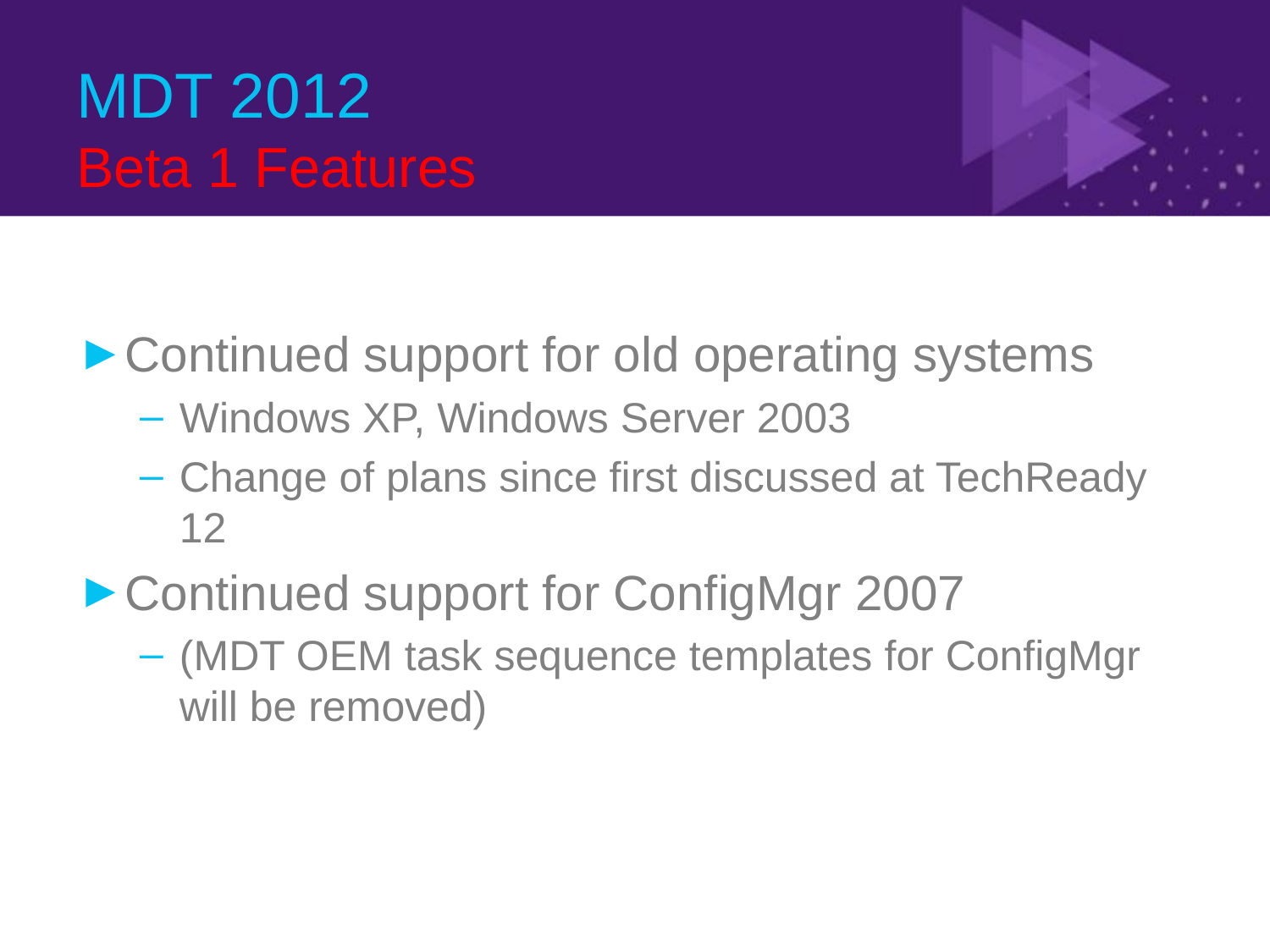

# MDT 2012 Beta 1 Features
Continued support for old operating systems
Windows XP, Windows Server 2003
Change of plans since first discussed at TechReady 12
Continued support for ConfigMgr 2007
(MDT OEM task sequence templates for ConfigMgr will be removed)